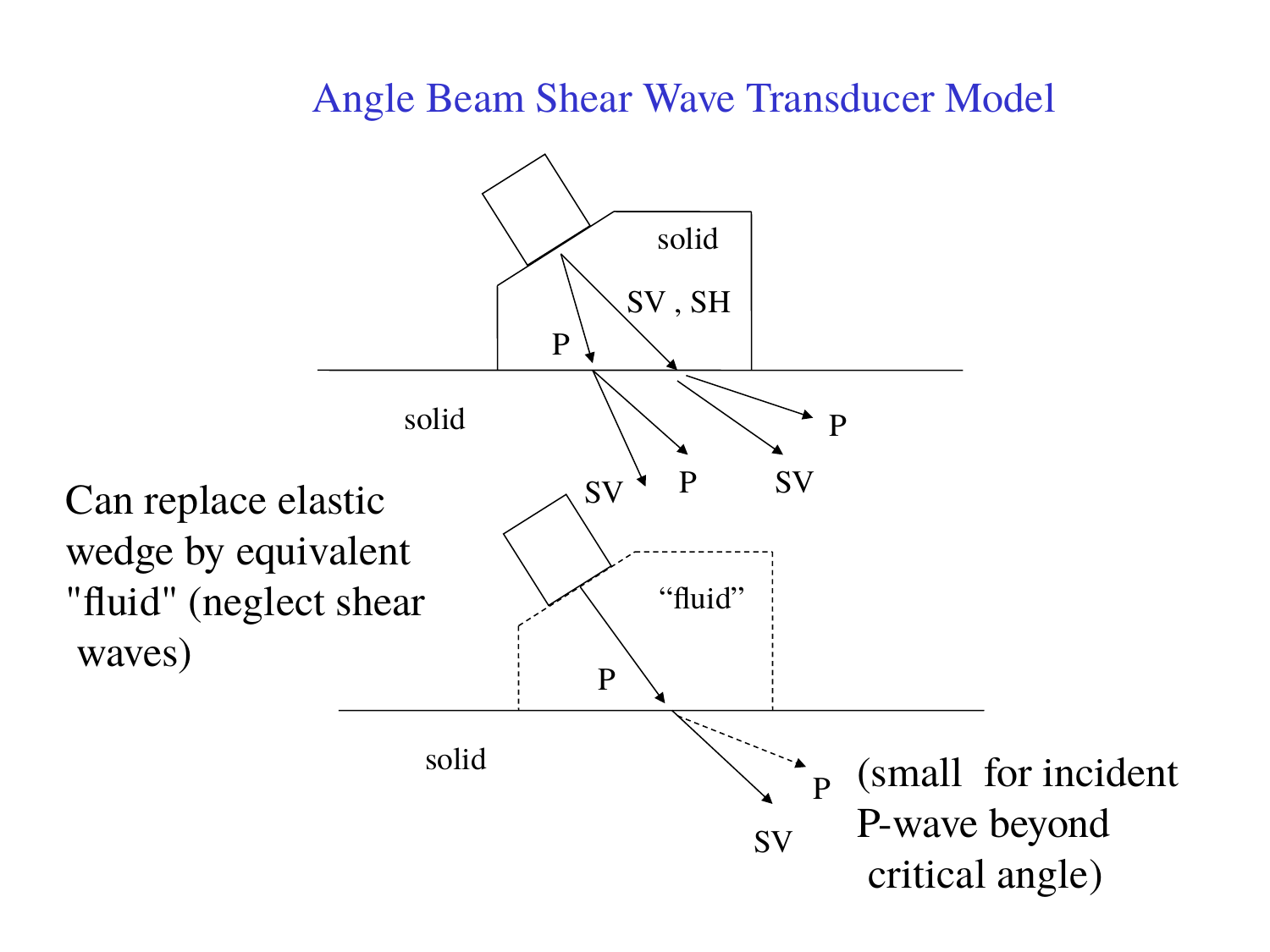

Angle Beam Shear Wave Transducer Model

solid

SV , SH

P

solid
P
P
SV
SV
Can replace elastic
wedge by equivalent
"fluid" (neglect shear
 waves)

“fluid”

P

solid
(small  for incident
P-wave beyond
 critical angle)
P
SV